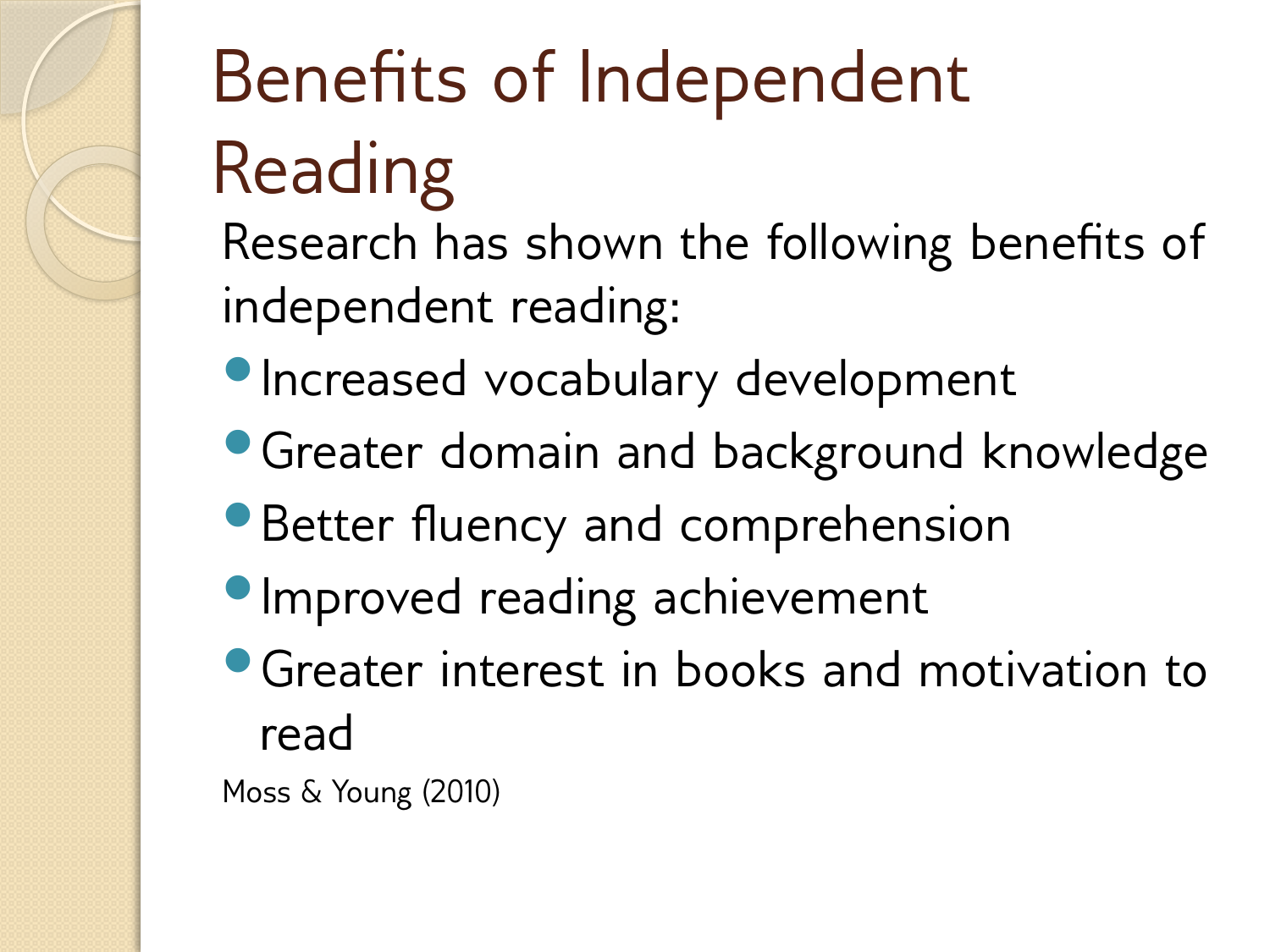

# Benefits of Independent Reading
Research has shown the following benefits of independent reading:
Increased vocabulary development
Greater domain and background knowledge
Better fluency and comprehension
Improved reading achievement
Greater interest in books and motivation to read
Moss & Young (2010)